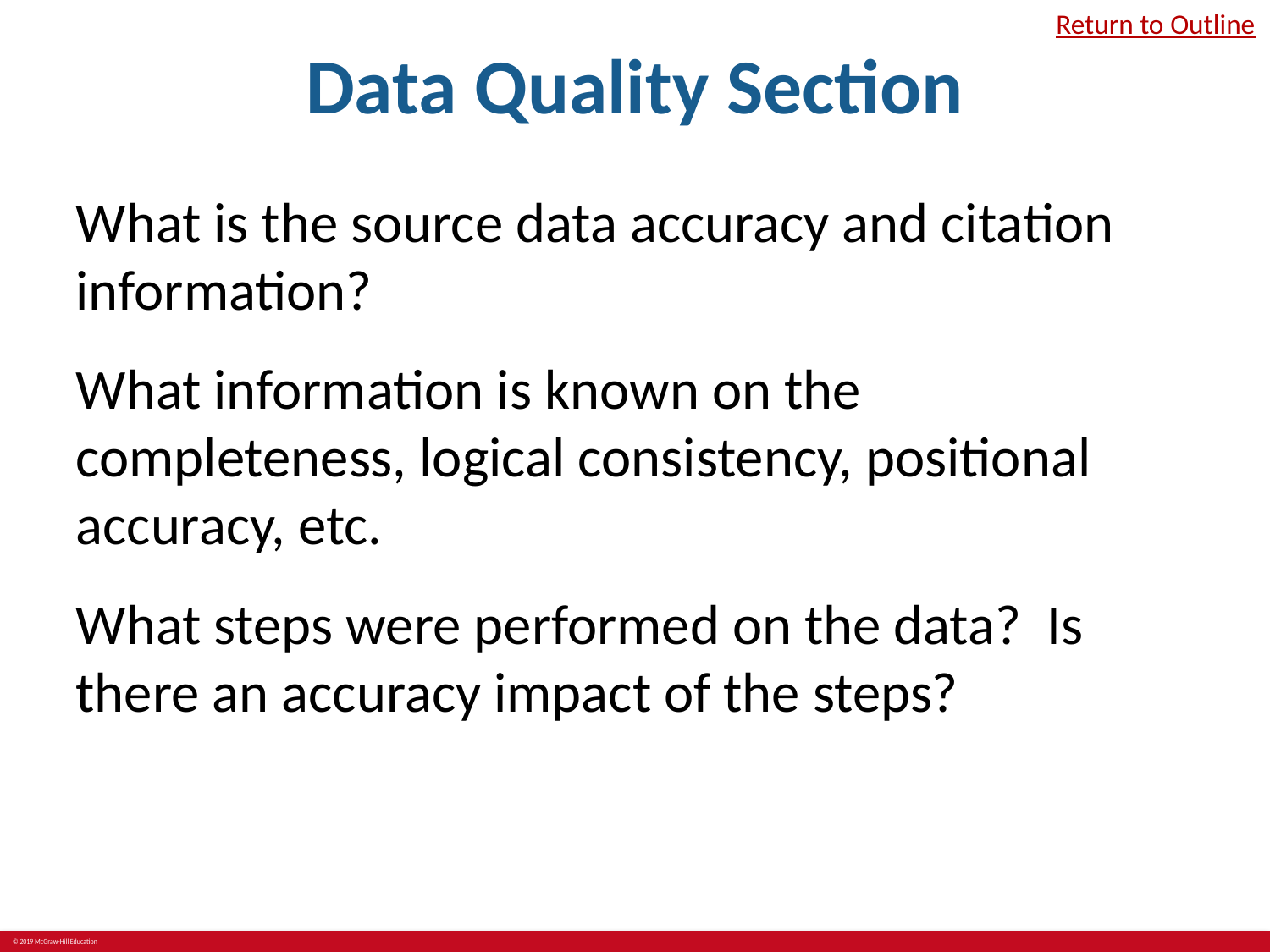

# Data Quality Section
Return to Outline
What is the source data accuracy and citation information?
What information is known on the completeness, logical consistency, positional accuracy, etc.
What steps were performed on the data?  Is there an accuracy impact of the steps?